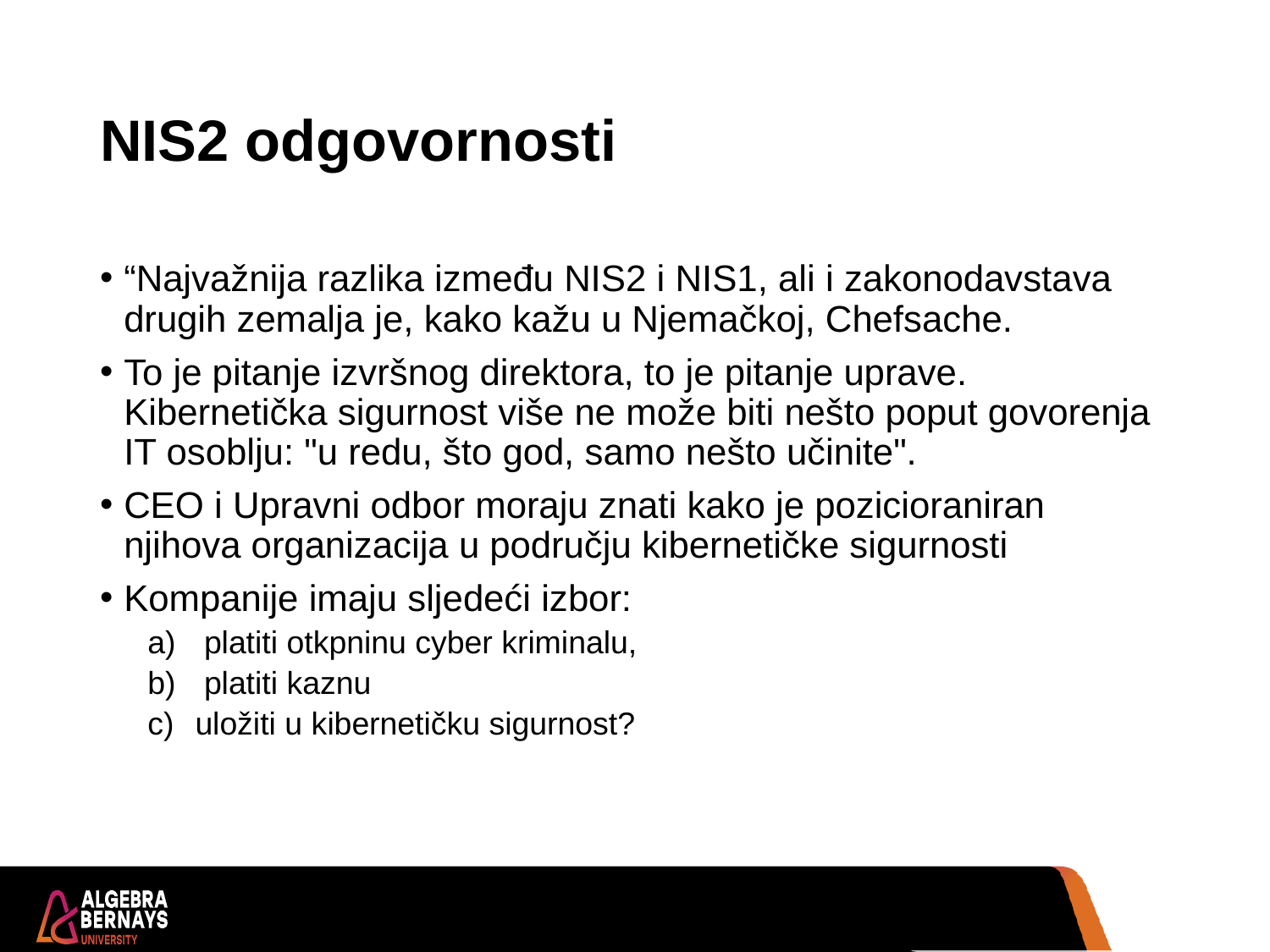

# NIS2 odgovornosti
“Najvažnija razlika između NIS2 i NIS1, ali i zakonodavstava drugih zemalja je, kako kažu u Njemačkoj, Chefsache.
To je pitanje izvršnog direktora, to je pitanje uprave. Kibernetička sigurnost više ne može biti nešto poput govorenja IT osoblju: "u redu, što god, samo nešto učinite".
CEO i Upravni odbor moraju znati kako je pozicioraniran njihova organizacija u području kibernetičke sigurnosti
Kompanije imaju sljedeći izbor:
 platiti otkpninu cyber kriminalu,
 platiti kaznu
uložiti u kibernetičku sigurnost?